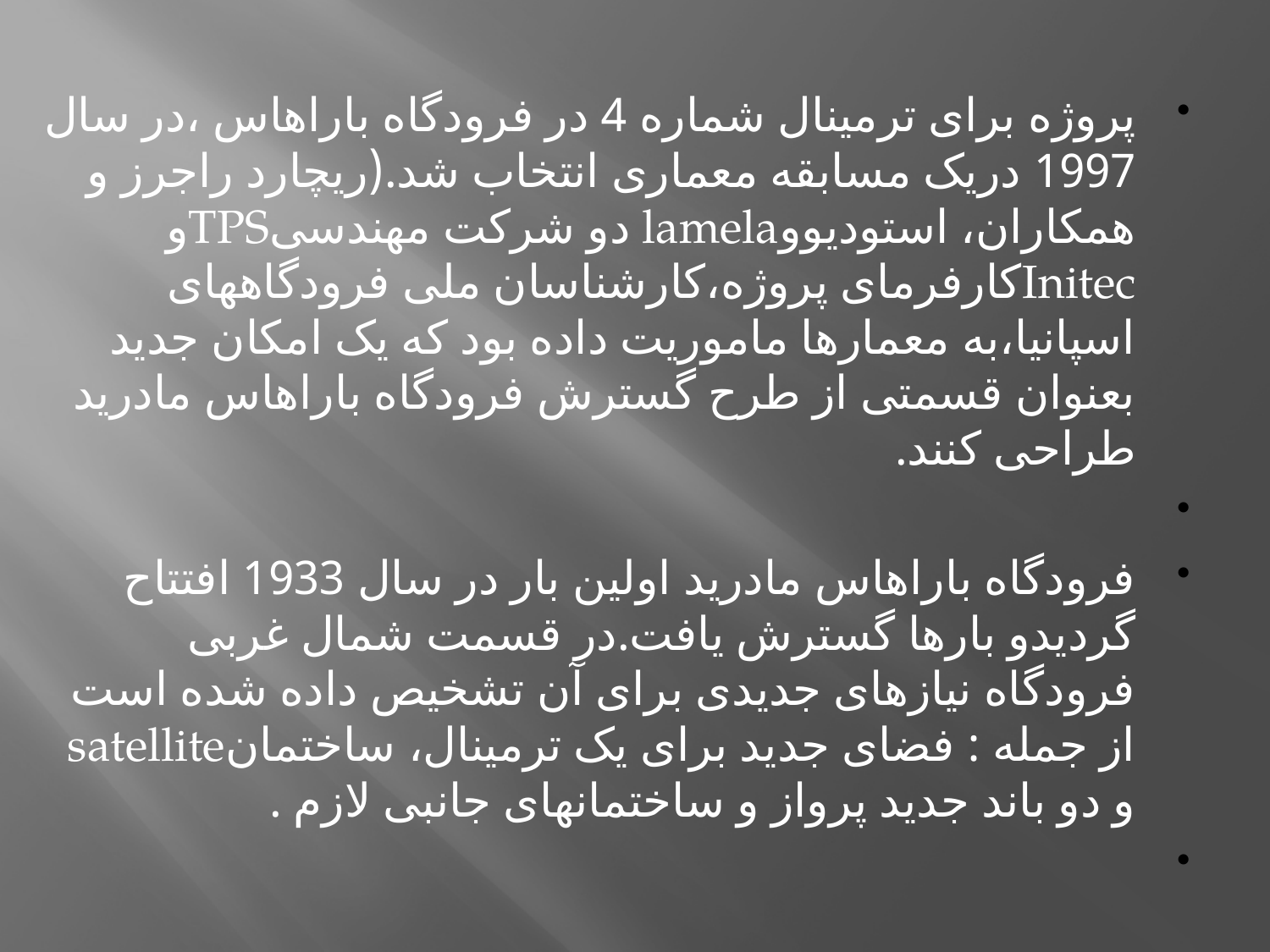

#
پروژه برای ترمینال شماره 4 در فرودگاه باراهاس ،در سال 1997 دریک مسابقه معماری انتخاب شد.(ریچارد راجرز و همکاران، استودیووlamela دو شرکت مهندسیTPSو Initecکارفرمای پروژه،کارشناسان ملی فرودگاههای اسپانیا،به معمارها ماموریت داده بود که یک امکان جدید بعنوان قسمتی از طرح گسترش فرودگاه باراهاس مادرید طراحی کنند.

فرودگاه باراهاس مادرید اولین بار در سال 1933 افتتاح گردیدو بارها گسترش یافت.در قسمت شمال غربی فرودگاه نیازهای جدیدی برای آن تشخیص داده شده است از جمله : فضای جدید برای یک ترمینال، ساختمانsatellite و دو باند جدید پرواز و ساختمانهای جانبی لازم .